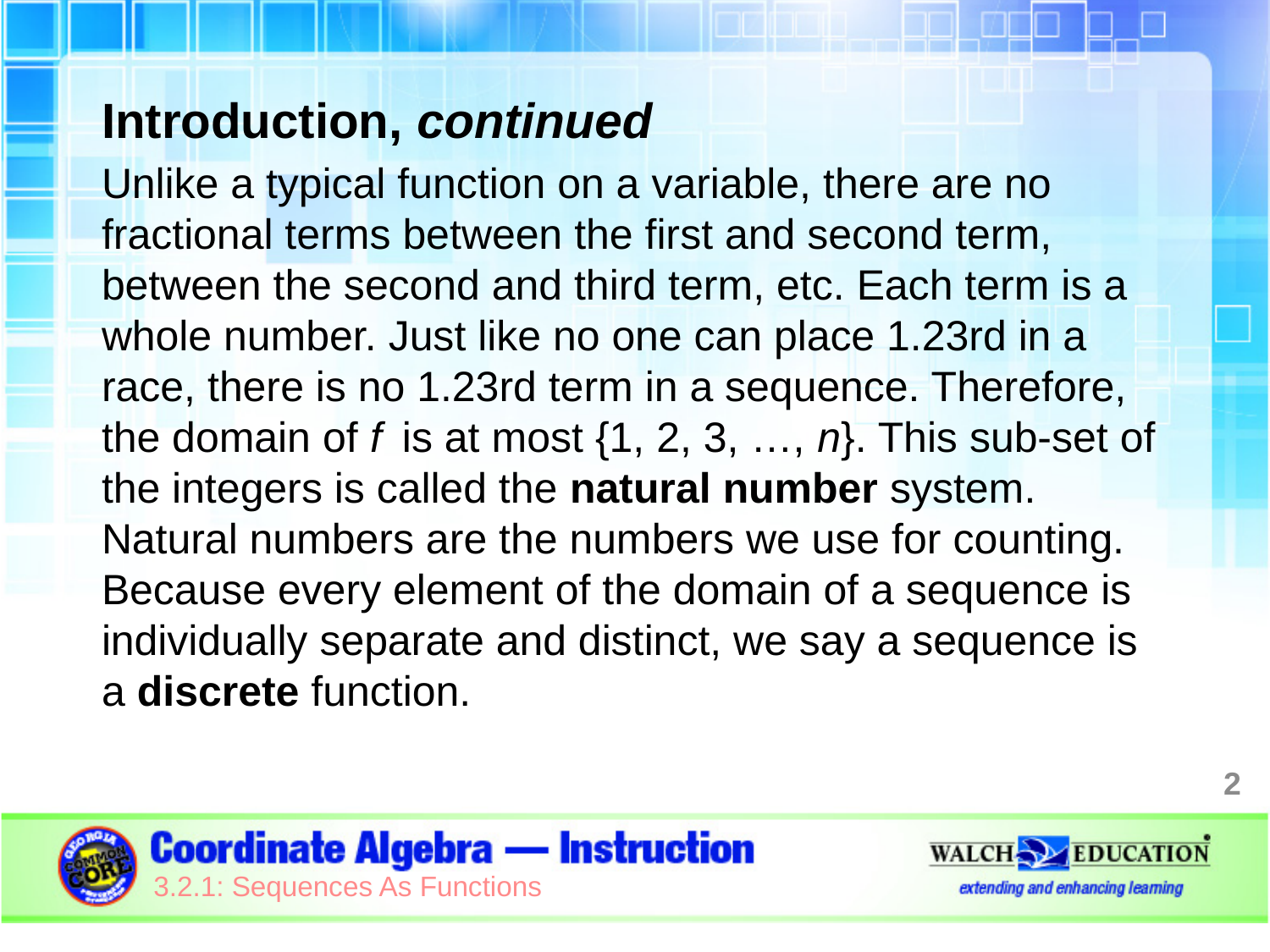

Introduction, continued
Unlike a typical function on a variable, there are no fractional terms between the first and second term, between the second and third term, etc. Each term is a whole number. Just like no one can place 1.23rd in a race, there is no 1.23rd term in a sequence. Therefore, the domain of f  is at most {1, 2, 3, …, n}. This sub-set of the integers is called the natural number system. Natural numbers are the numbers we use for counting. Because every element of the domain of a sequence is individually separate and distinct, we say a sequence is a discrete function.

2
3.2.1: Sequences As Functions